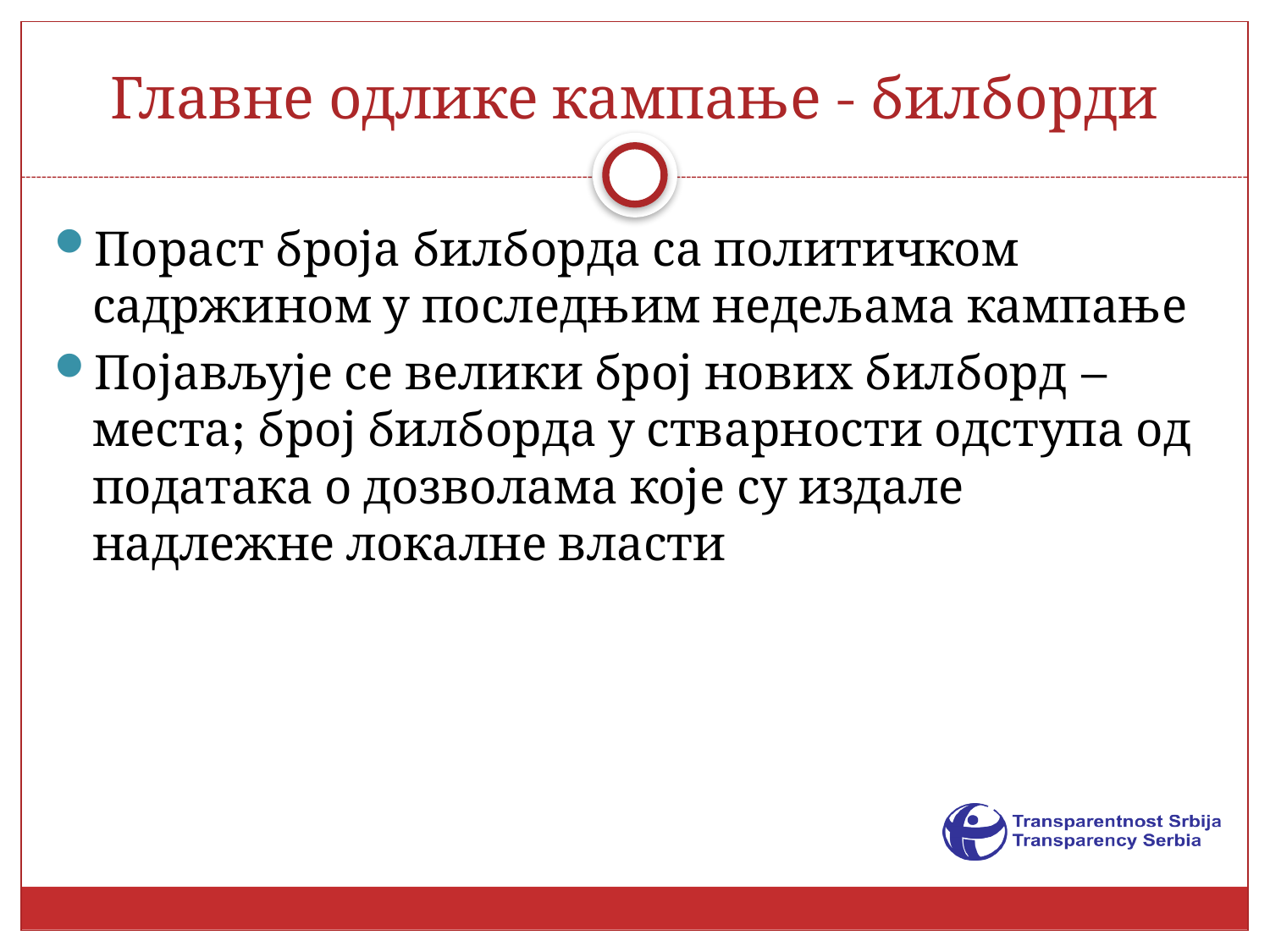

# Главне одлике кампање - билборди
Пораст броја билборда са политичком садржином у последњим недељама кампање
Појављује се велики број нових билборд – места; број билборда у стварности одступа од података о дозволама које су издале надлежне локалне власти